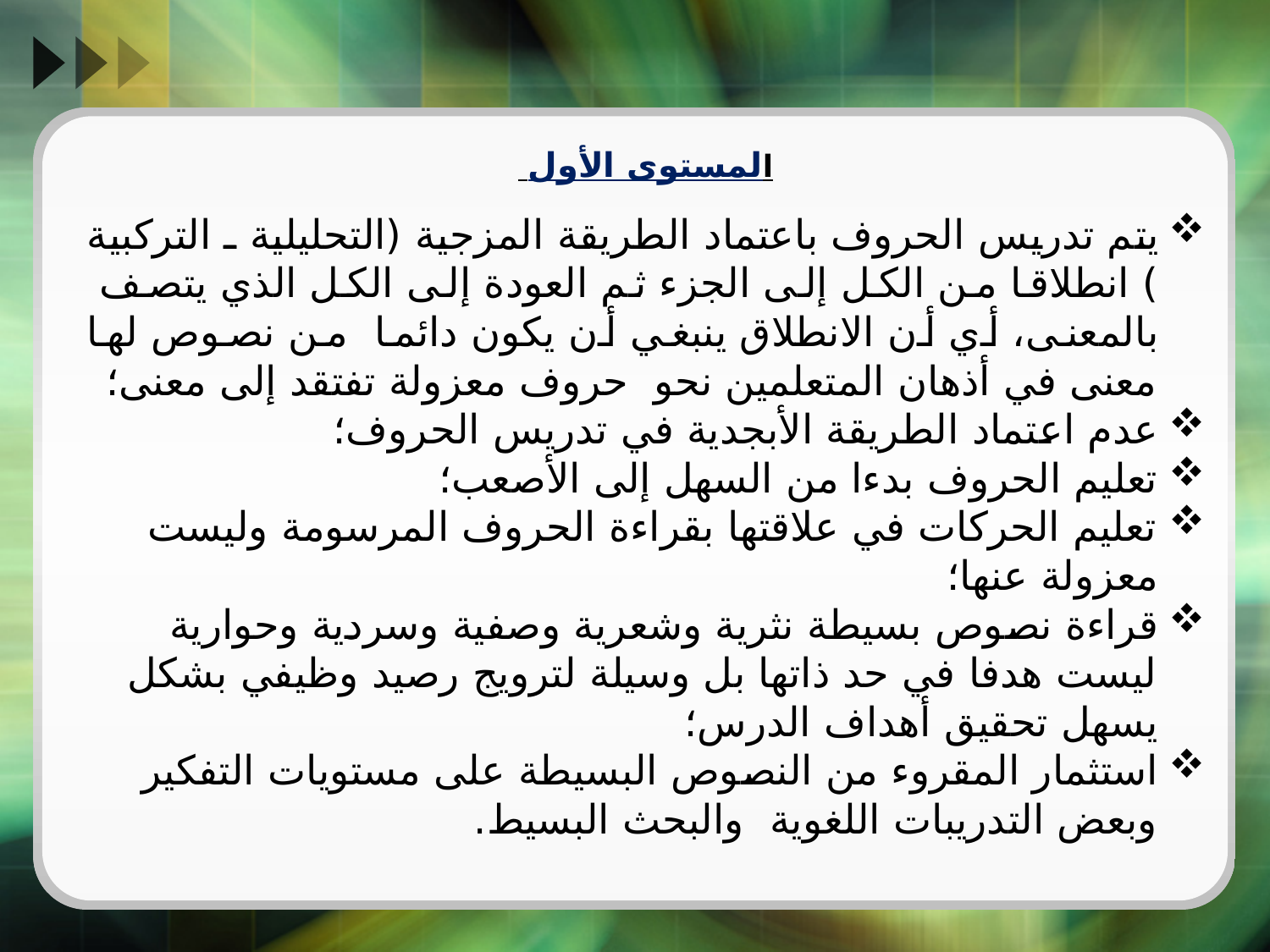

#
المستوى الأول

يتم تدريس الحروف باعتماد الطريقة المزجية (التحليلية ـ التركبية ) انطلاقا من الكل إلى الجزء ثم العودة إلى الكل الذي يتصف  بالمعنى، أي أن الانطلاق ينبغي أن يكون دائما  من نصوص لها معنى في أذهان المتعلمين نحو  حروف معزولة تفتقد إلى معنى؛
عدم اعتماد الطريقة الأبجدية في تدريس الحروف؛
تعليم الحروف بدءا من السهل إلى الأصعب؛
تعليم الحركات في علاقتها بقراءة الحروف المرسومة وليست معزولة عنها؛
قراءة نصوص بسيطة نثرية وشعرية وصفية وسردية وحوارية ليست هدفا في حد ذاتها بل وسيلة لترويج رصيد وظيفي بشكل يسهل تحقيق أهداف الدرس؛
استثمار المقروء من النصوص البسيطة على مستويات التفكير وبعض التدريبات اللغوية  والبحث البسيط.